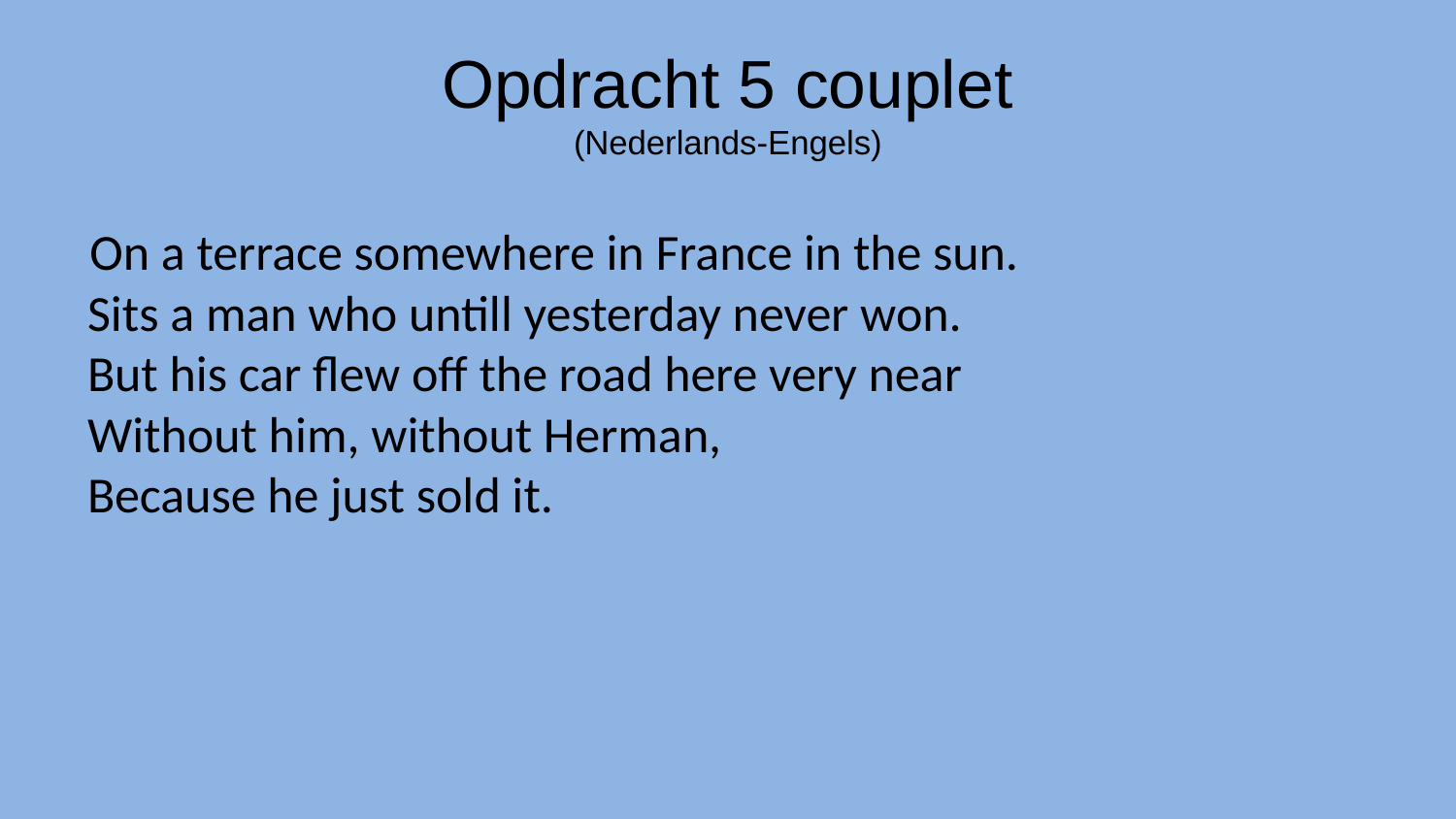

# Opdracht 5 couplet (Nederlands-Engels)
On a terrace somewhere in France in the sun.
Sits a man who untill yesterday never won.
But his car flew off the road here very near
Without him, without Herman,
Because he just sold it.